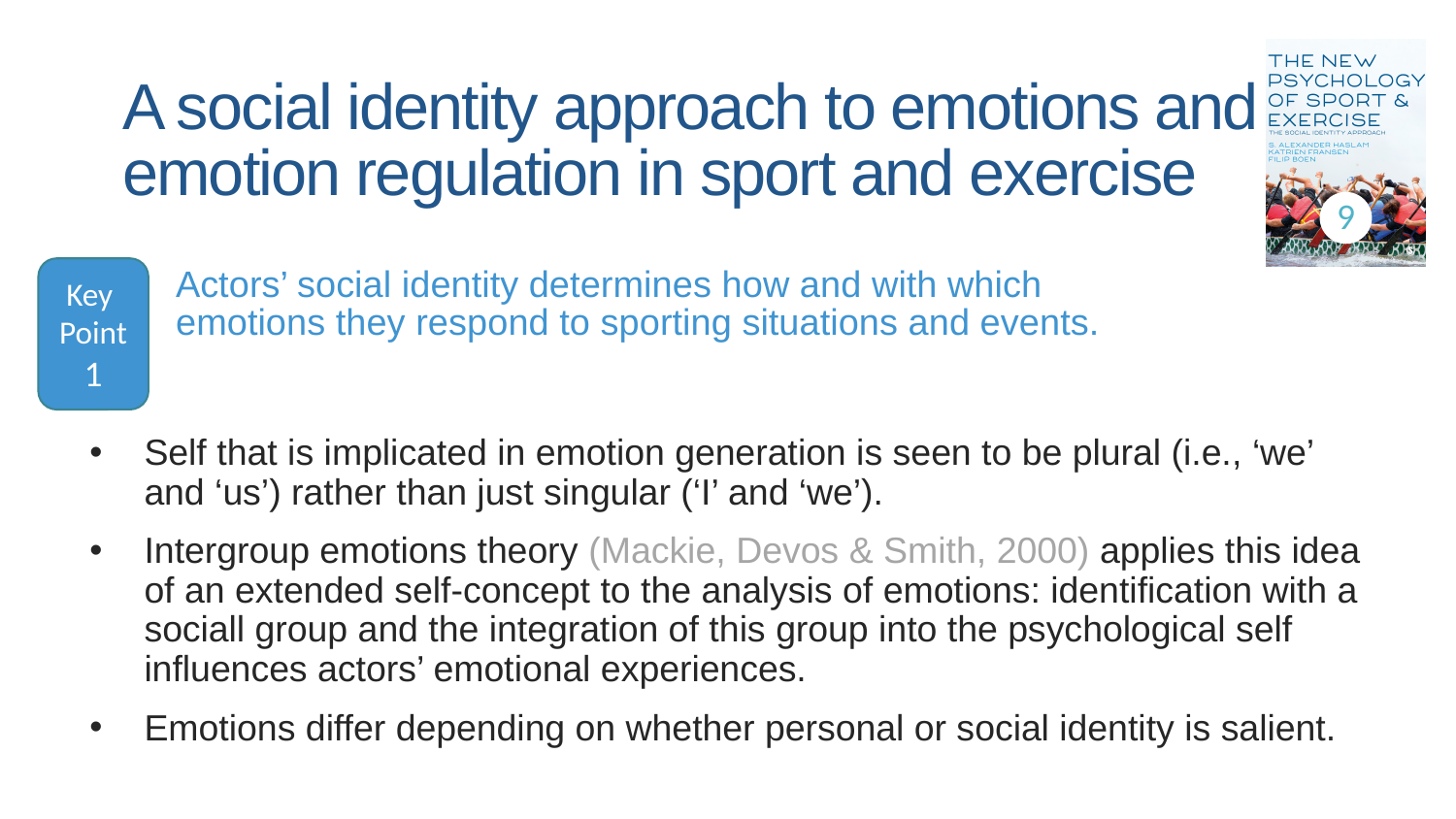

# A social identity approach to emotions and emotion regulation in sport and exercise
9
Key
Point
1
Actors’ social identity determines how and with which emotions they respond to sporting situations and events.
Self that is implicated in emotion generation is seen to be plural (i.e., ‘we’ and ‘us’) rather than just singular (‘I’ and ‘we’).
Intergroup emotions theory (Mackie, Devos & Smith, 2000) applies this idea of an extended self-concept to the analysis of emotions: identification with a sociall group and the integration of this group into the psychological self influences actors’ emotional experiences.
Emotions differ depending on whether personal or social identity is salient.